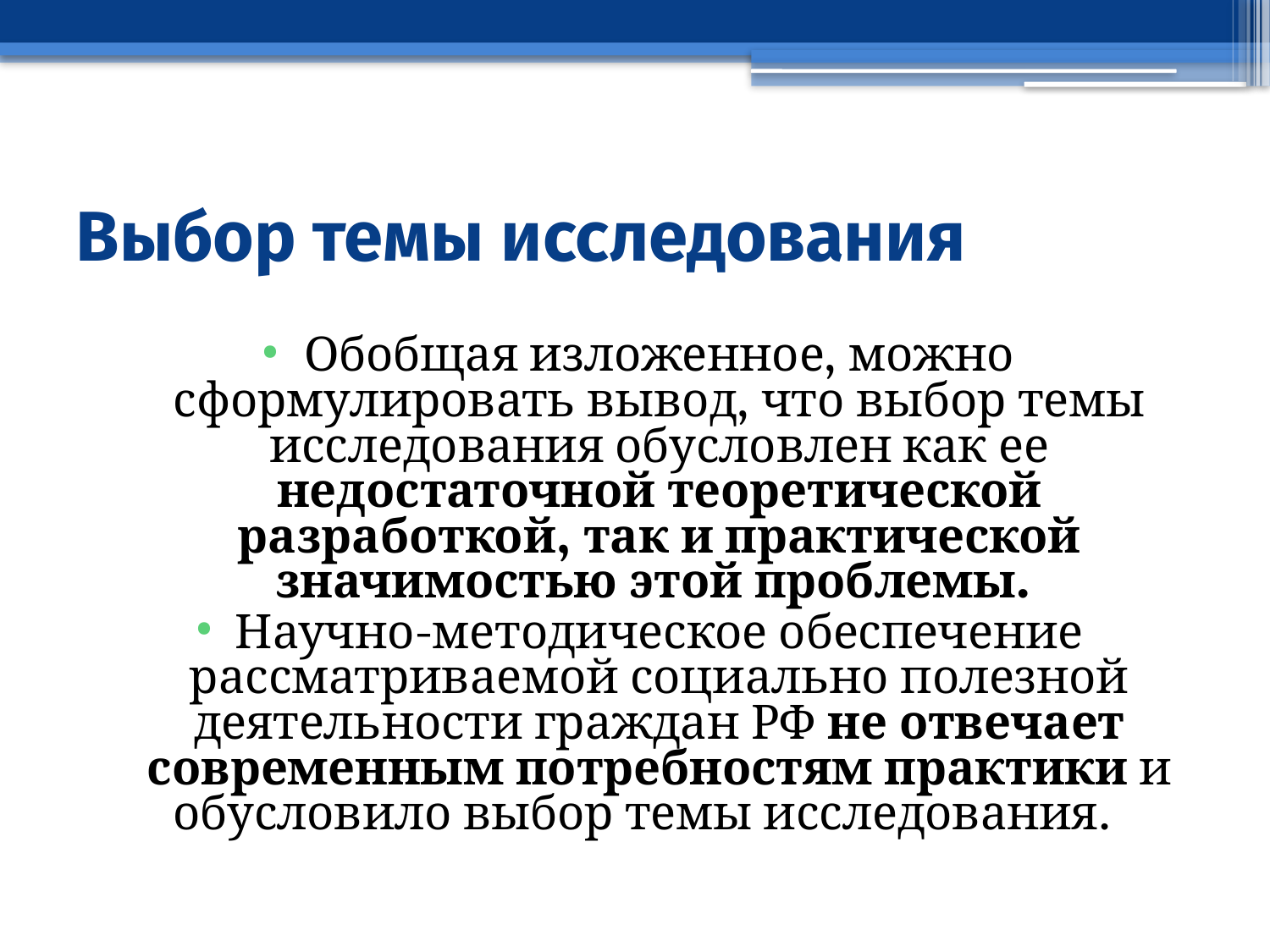

# Выбор темы исследования

Обобщая изложенное, можно сформулировать вывод, что выбор темы исследования обусловлен как ее недостаточной теоретической разработкой, так и практической значимостью этой проблемы.
Научно-методическое обеспечение рассматриваемой социально полезной деятельности граждан РФ не отвечает современным потребностям практики и обусловило выбор темы исследования.